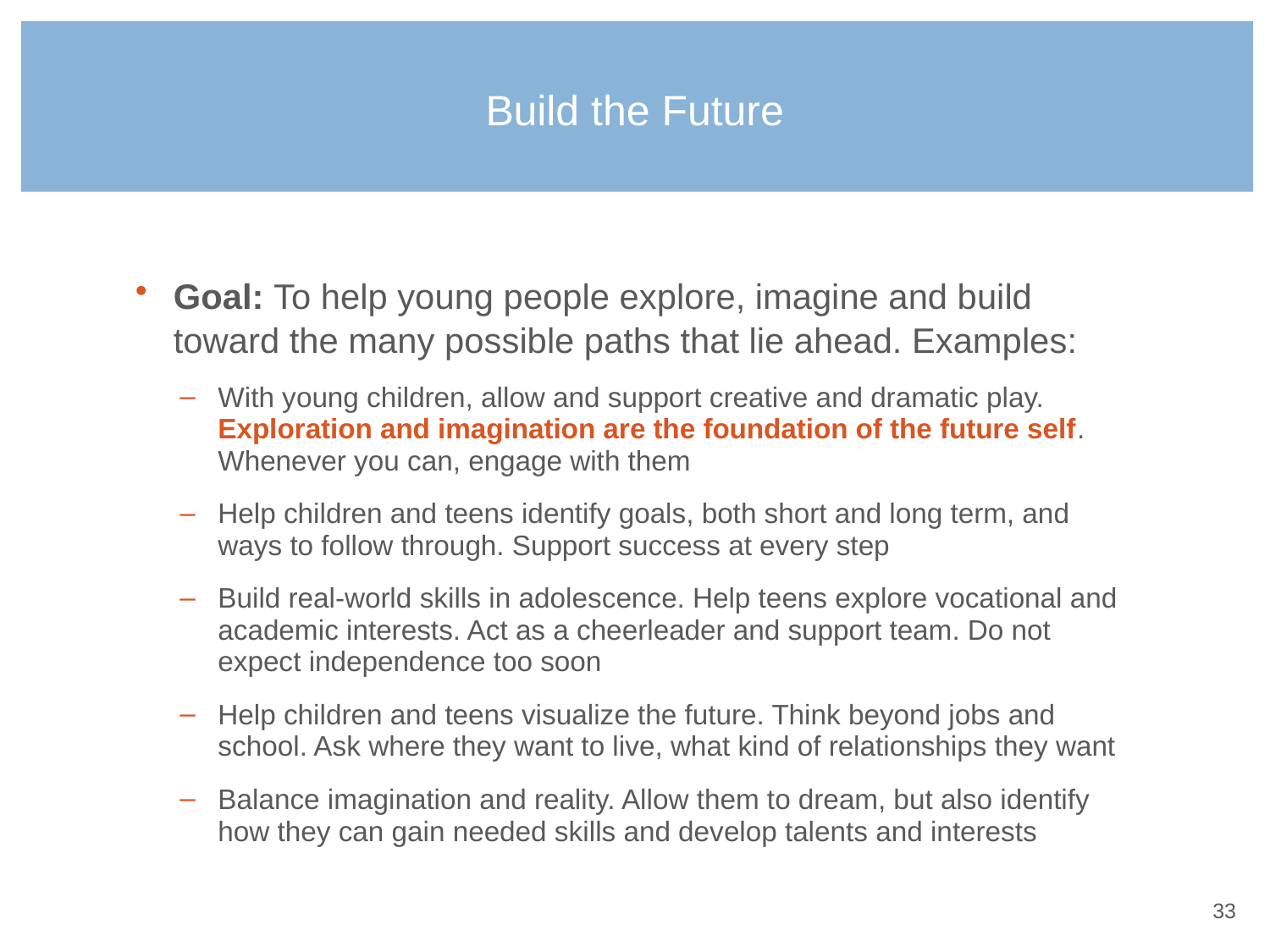

# Build the Future
Goal: To help young people explore, imagine and build toward the many possible paths that lie ahead. Examples:
With young children, allow and support creative and dramatic play. Exploration and imagination are the foundation of the future self. Whenever you can, engage with them
Help children and teens identify goals, both short and long term, and ways to follow through. Support success at every step
Build real-world skills in adolescence. Help teens explore vocational and academic interests. Act as a cheerleader and support team. Do not expect independence too soon
Help children and teens visualize the future. Think beyond jobs and school. Ask where they want to live, what kind of relationships they want
Balance imagination and reality. Allow them to dream, but also identify how they can gain needed skills and develop talents and interests
33